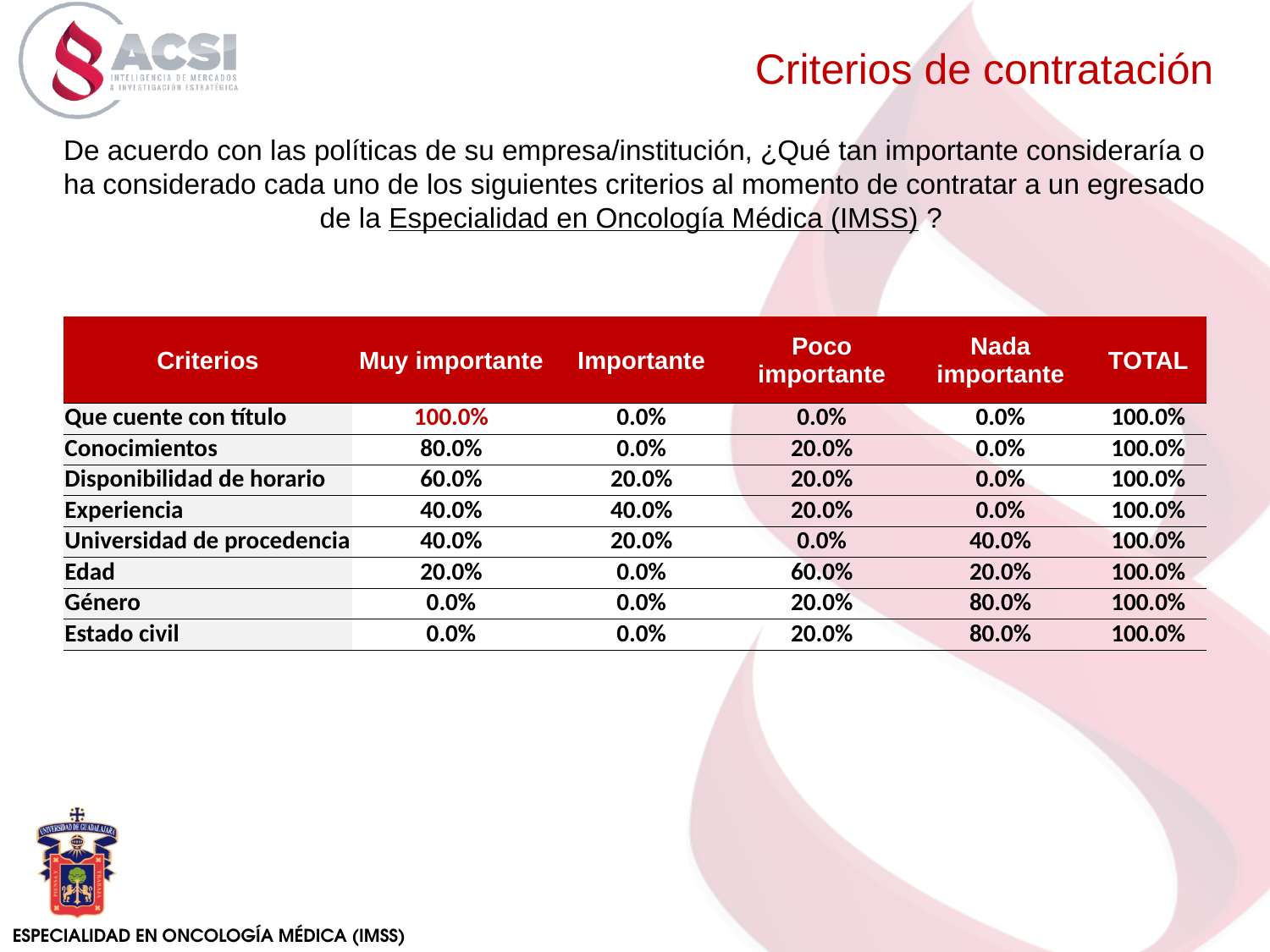

Criterios de contratación
De acuerdo con las políticas de su empresa/institución, ¿Qué tan importante consideraría o ha considerado cada uno de los siguientes criterios al momento de contratar a un egresado de la Especialidad en Oncología Médica (IMSS) ?
| Criterios | Muy importante | Importante | Poco importante | Nada importante | TOTAL |
| --- | --- | --- | --- | --- | --- |
| Que cuente con título | 100.0% | 0.0% | 0.0% | 0.0% | 100.0% |
| Conocimientos | 80.0% | 0.0% | 20.0% | 0.0% | 100.0% |
| Disponibilidad de horario | 60.0% | 20.0% | 20.0% | 0.0% | 100.0% |
| Experiencia | 40.0% | 40.0% | 20.0% | 0.0% | 100.0% |
| Universidad de procedencia | 40.0% | 20.0% | 0.0% | 40.0% | 100.0% |
| Edad | 20.0% | 0.0% | 60.0% | 20.0% | 100.0% |
| Género | 0.0% | 0.0% | 20.0% | 80.0% | 100.0% |
| Estado civil | 0.0% | 0.0% | 20.0% | 80.0% | 100.0% |